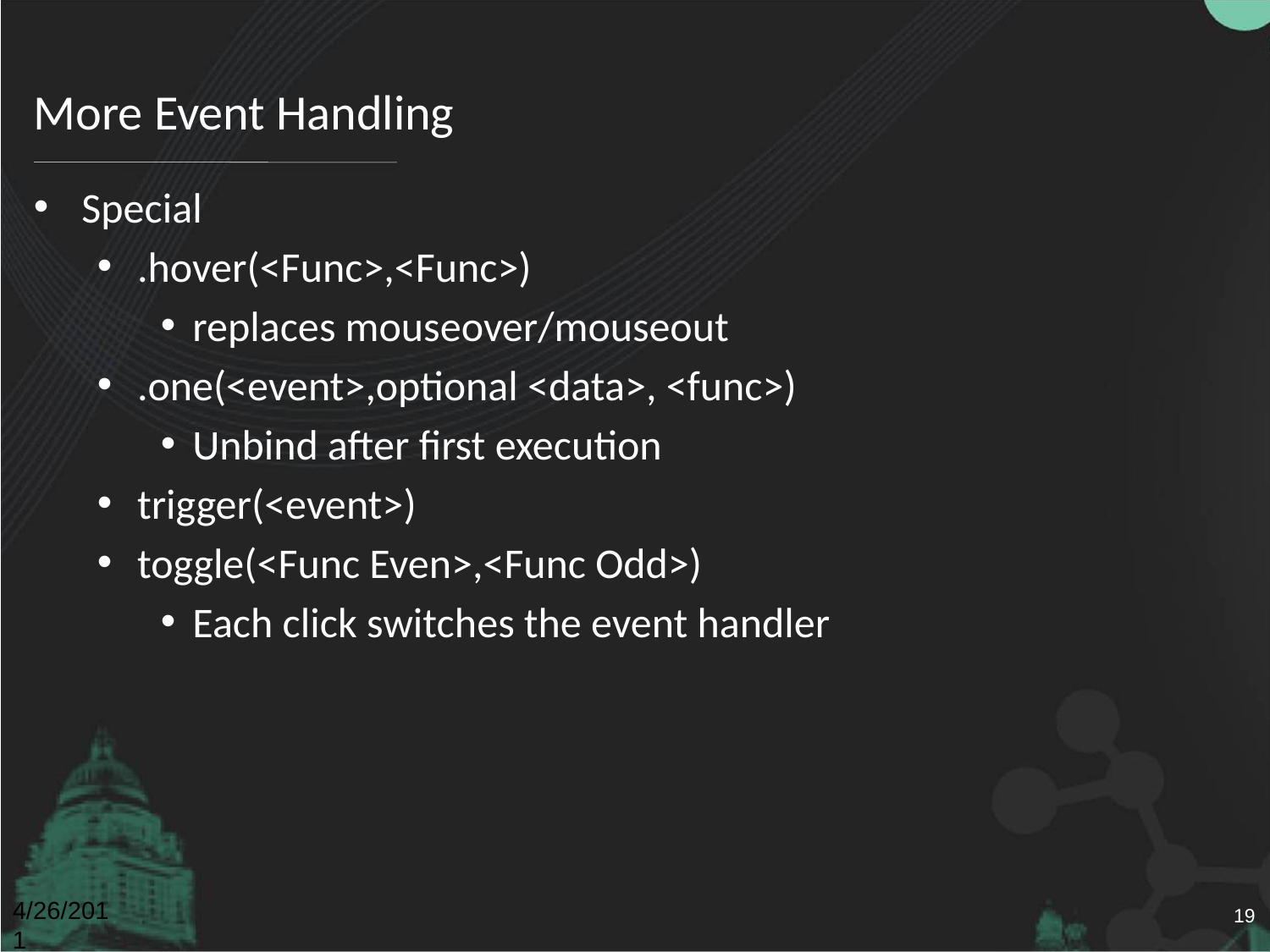

# More Event Handling
Special
.hover(<Func>,<Func>)
replaces mouseover/mouseout
.one(<event>,optional <data>, <func>)
Unbind after first execution
trigger(<event>)
toggle(<Func Even>,<Func Odd>)
Each click switches the event handler

4/26/2011
19